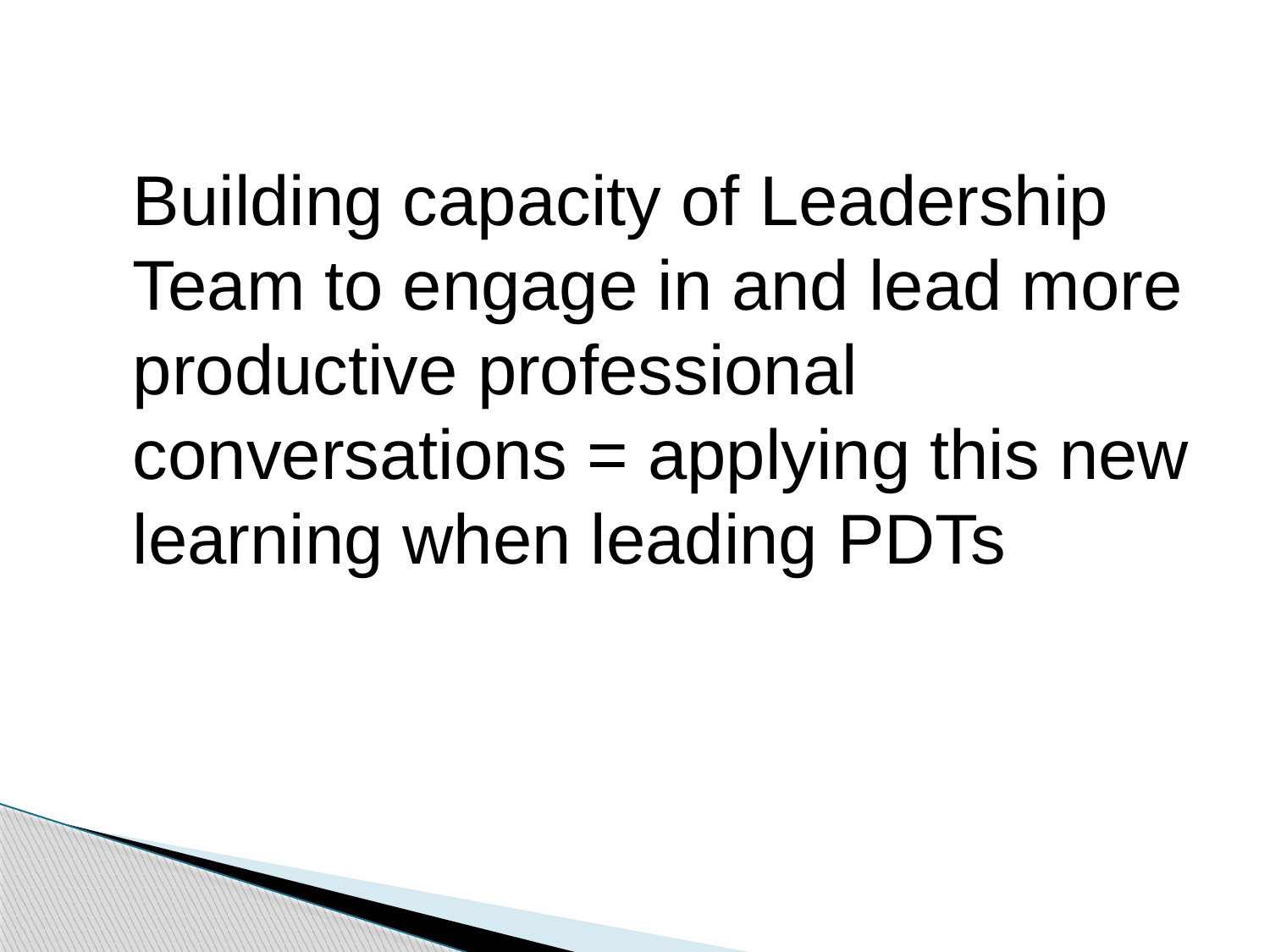

Building capacity of Leadership Team to engage in and lead more productive professional conversations = applying this new learning when leading PDTs